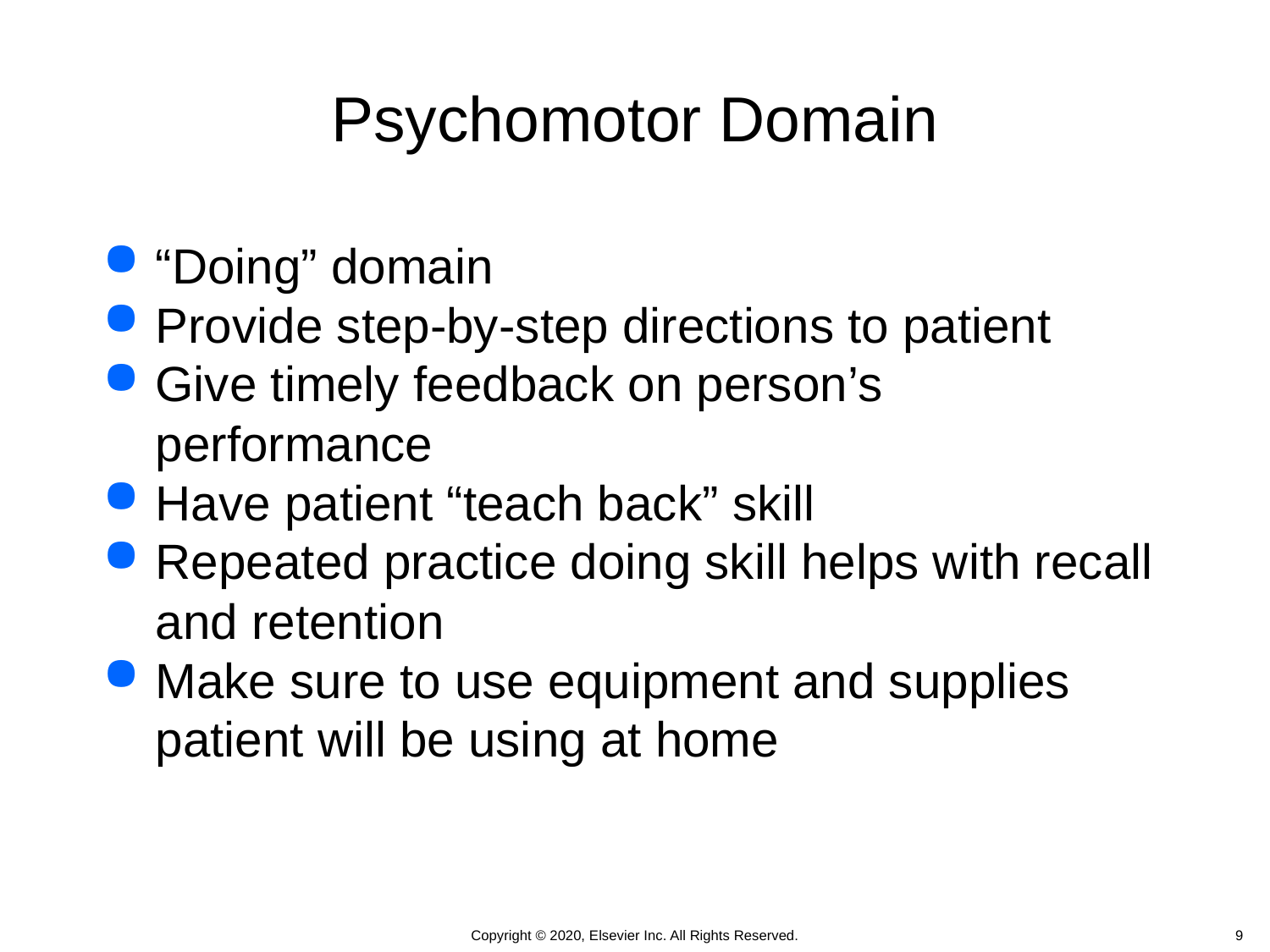

# Psychomotor Domain
“Doing” domain
Provide step-by-step directions to patient
Give timely feedback on person’s performance
Have patient “teach back” skill
Repeated practice doing skill helps with recall and retention
Make sure to use equipment and supplies patient will be using at home
 9